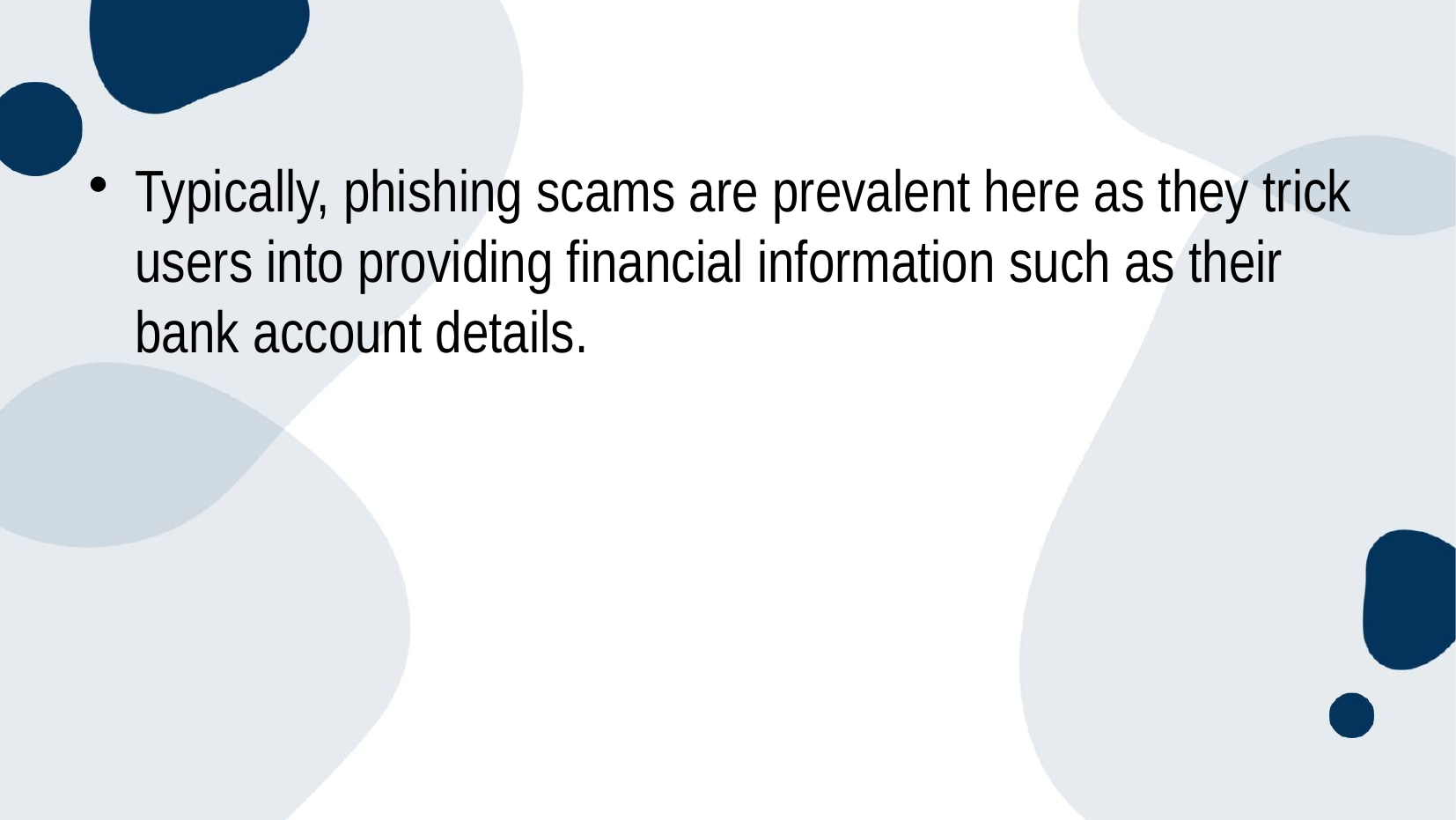

#
Typically, phishing scams are prevalent here as they trick users into providing financial information such as their bank account details.